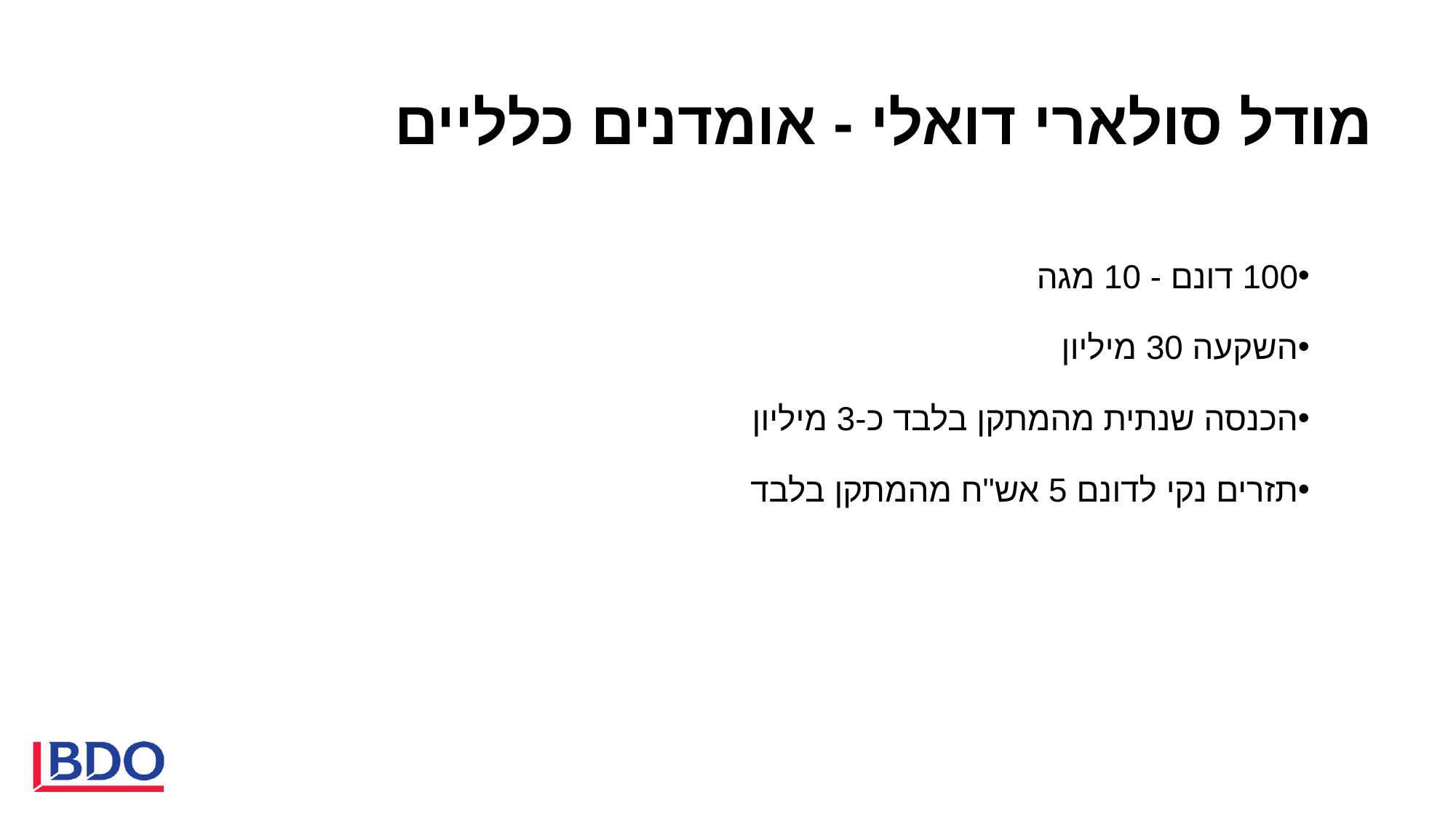

מודל סולארי דואלי - אומדנים כלליים
100 דונם - 10 מגה
השקעה 30 מיליון
הכנסה שנתית מהמתקן בלבד כ-3 מיליון
תזרים נקי לדונם 5 אש"ח מהמתקן בלבד